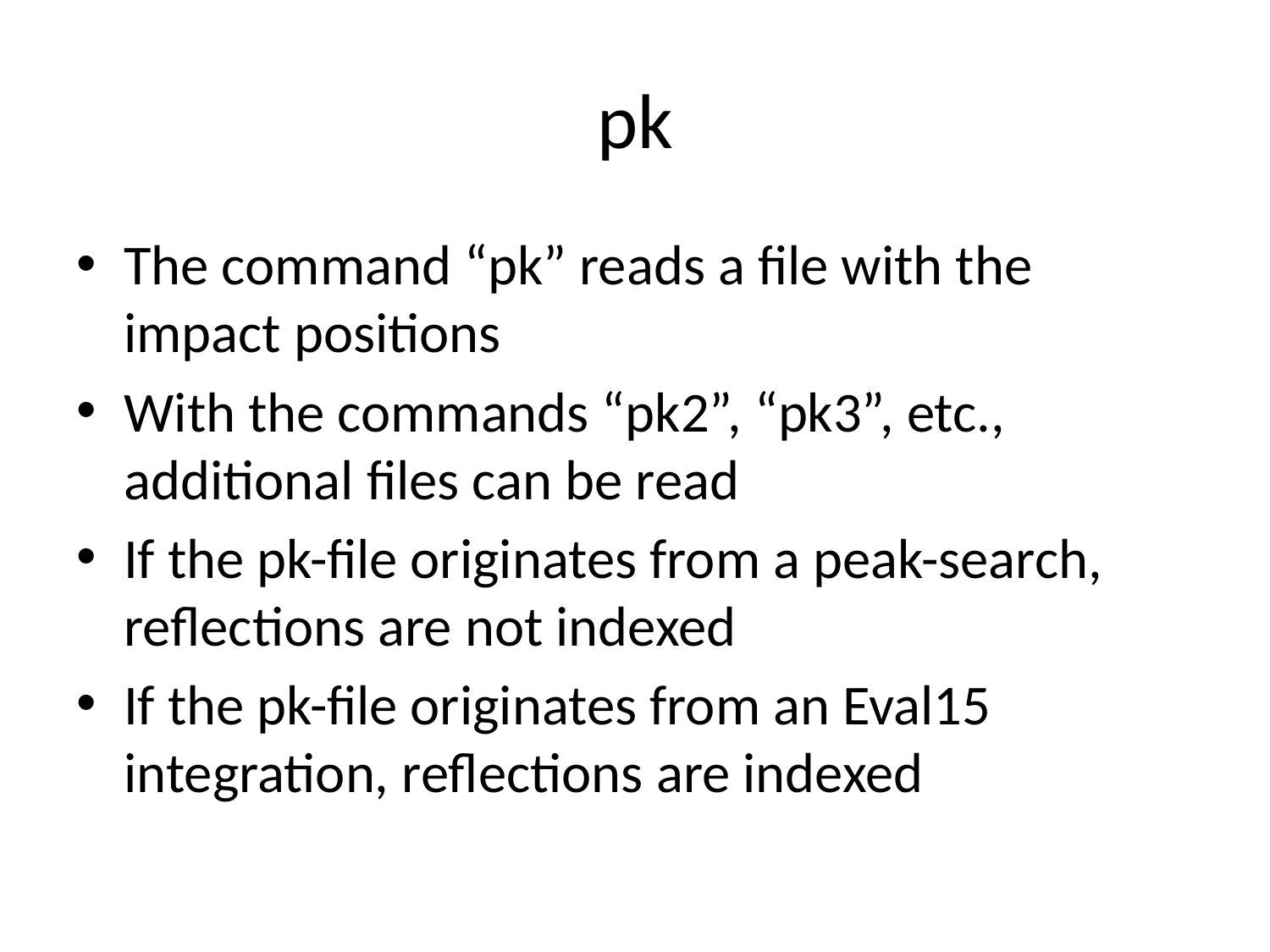

# pk
The command “pk” reads a file with the impact positions
With the commands “pk2”, “pk3”, etc., additional files can be read
If the pk-file originates from a peak-search, reflections are not indexed
If the pk-file originates from an Eval15 integration, reflections are indexed